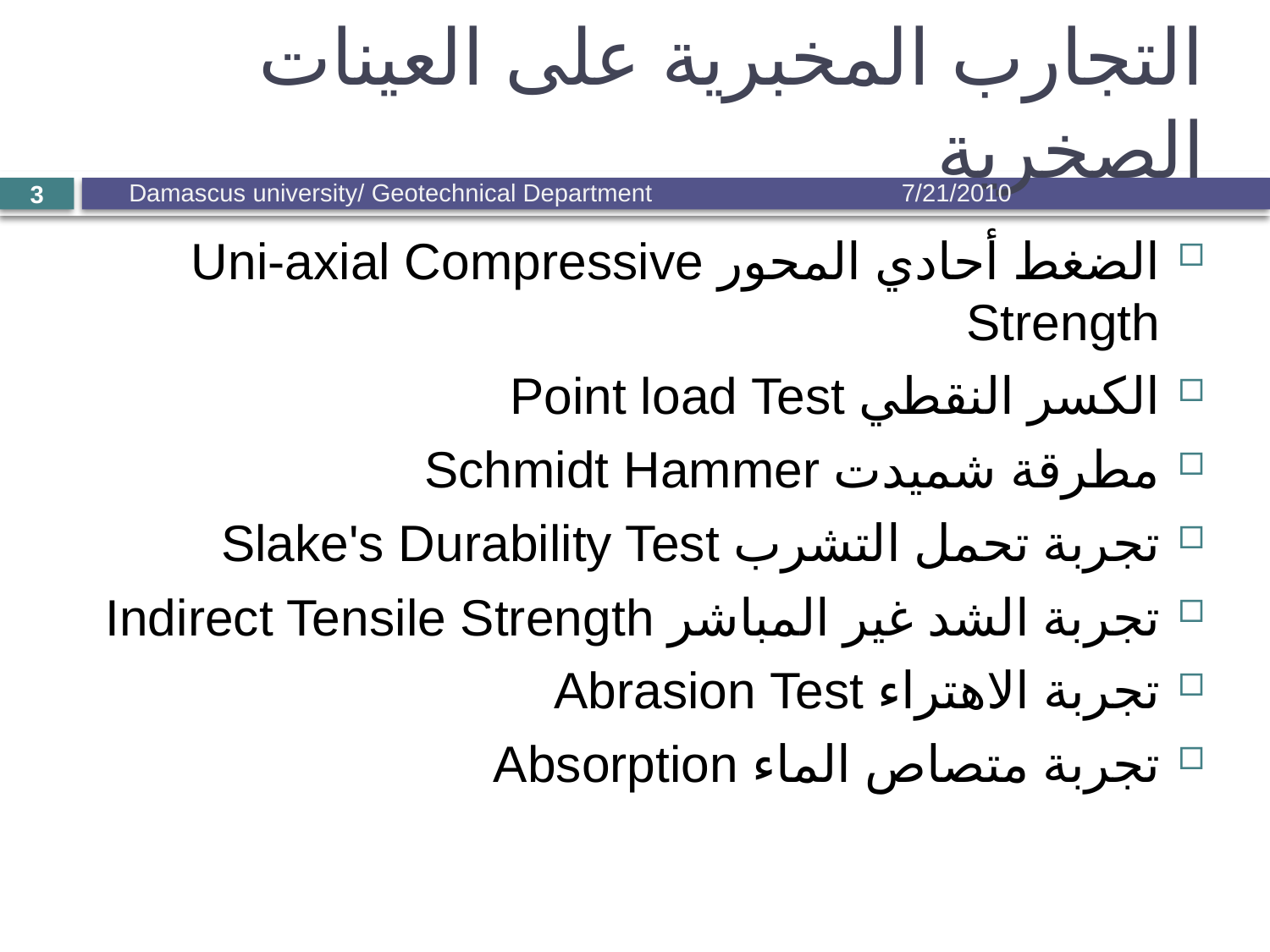

# التجارب المخبرية على العينات الصخرية
Damascus university/ Geotechnical Department
7/21/2010
3
الضغط أحادي المحور Uni-axial Compressive Strength
الكسر النقطي Point load Test
مطرقة شميدت Schmidt Hammer
تجربة تحمل التشرب Slake's Durability Test
تجربة الشد غير المباشر Indirect Tensile Strength
تجربة الاهتراء Abrasion Test
تجربة متصاص الماء Absorption